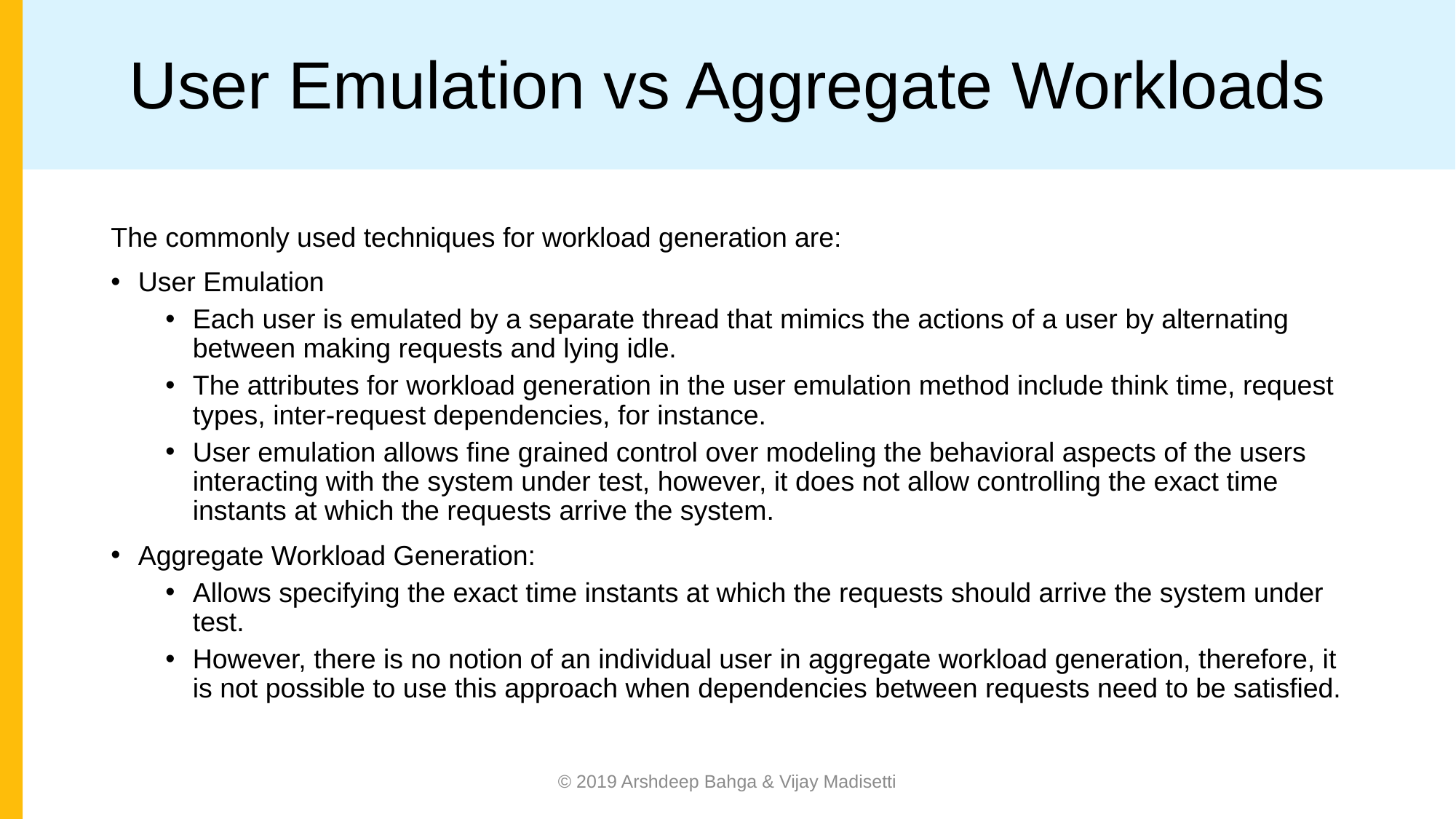

# User Emulation vs Aggregate Workloads
The commonly used techniques for workload generation are:
User Emulation
Each user is emulated by a separate thread that mimics the actions of a user by alternating between making requests and lying idle.
The attributes for workload generation in the user emulation method include think time, request types, inter-request dependencies, for instance.
User emulation allows fine grained control over modeling the behavioral aspects of the users interacting with the system under test, however, it does not allow controlling the exact time instants at which the requests arrive the system.
Aggregate Workload Generation:
Allows specifying the exact time instants at which the requests should arrive the system under test.
However, there is no notion of an individual user in aggregate workload generation, therefore, it is not possible to use this approach when dependencies between requests need to be satisfied.
© 2019 Arshdeep Bahga & Vijay Madisetti